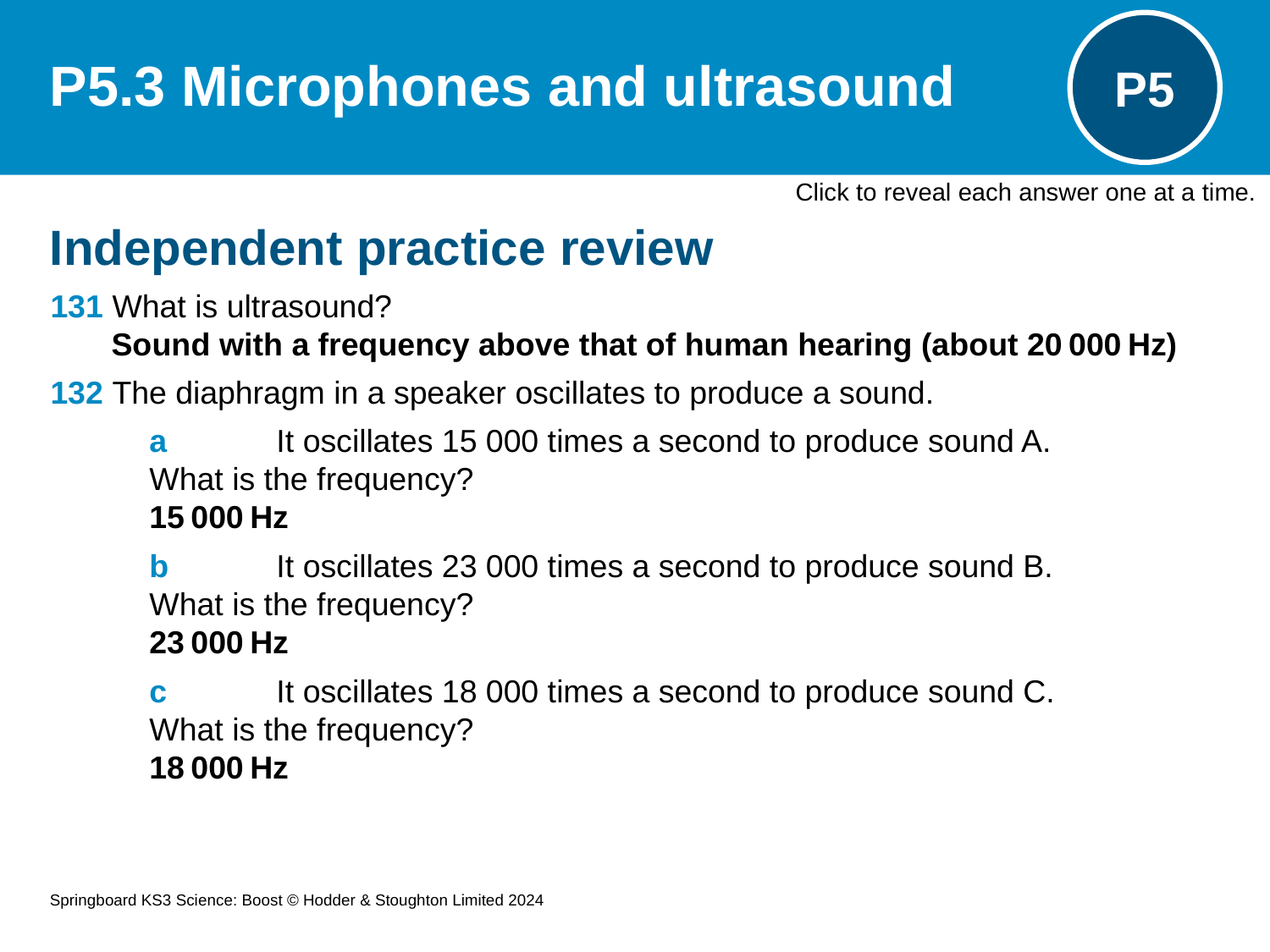

# P5.3 Microphones and ultrasound
P5
Click to reveal each answer one at a time.
Independent practice review
131	What is ultrasound?
Sound with a frequency above that of human hearing (about 20 000 Hz)
132	The diaphragm in a speaker oscillates to produce a sound.
	a	It oscillates 15 000 times a second to produce sound A.
What is the frequency?
15 000 Hz
	b	It oscillates 23 000 times a second to produce sound B.
What is the frequency?
23 000 Hz
	c	It oscillates 18 000 times a second to produce sound C.
What is the frequency?
18 000 Hz
Springboard KS3 Science: Boost © Hodder & Stoughton Limited 2024